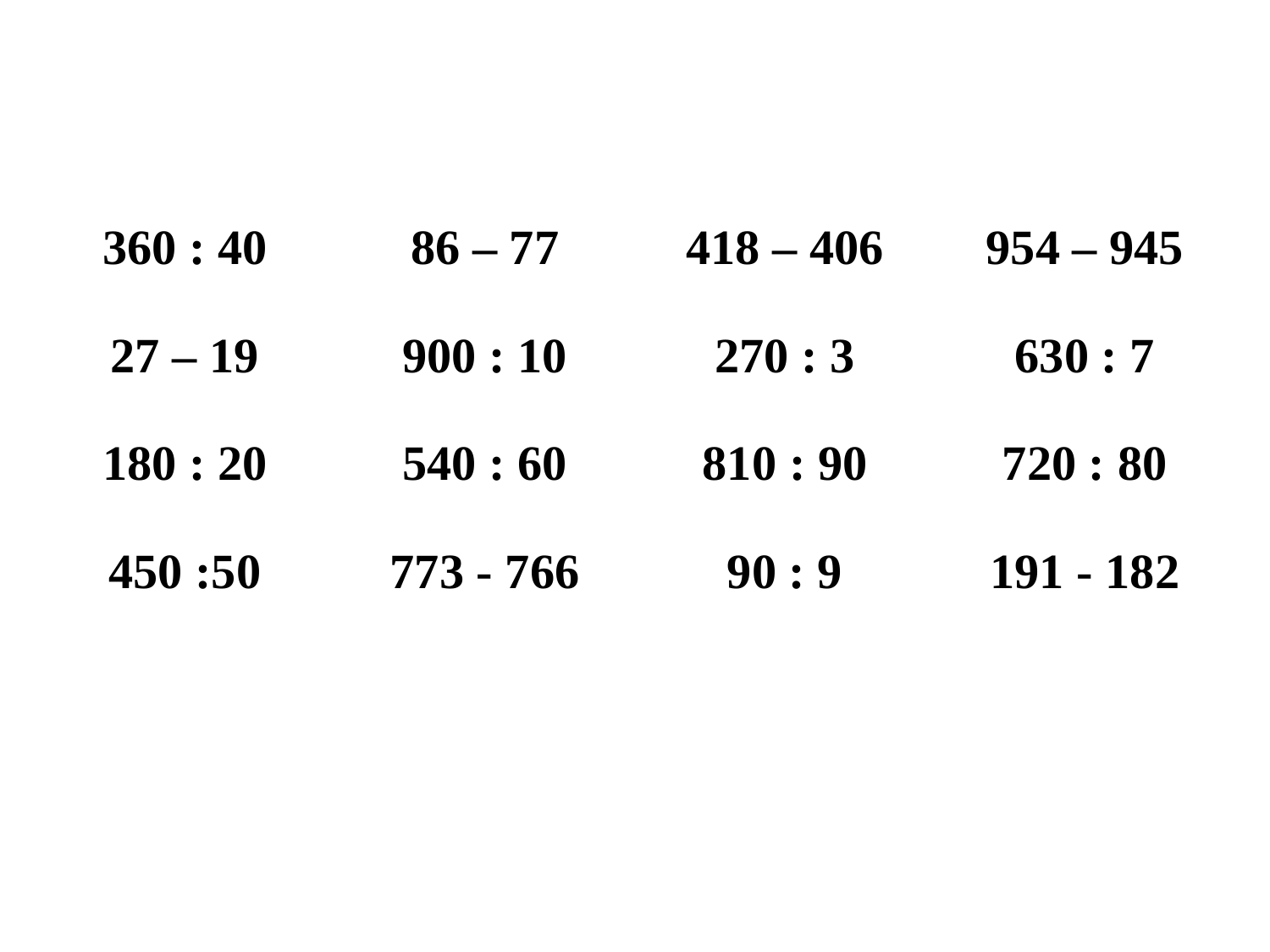

| 360 : 40 | 86 – 77 | 418 – 406 | 954 – 945 |
| --- | --- | --- | --- |
| 27 – 19 | 900 : 10 | 270 : 3 | 630 : 7 |
| 180 : 20 | 540 : 60 | 810 : 90 | 720 : 80 |
| 450 :50 | 773 - 766 | 90 : 9 | 191 - 182 |